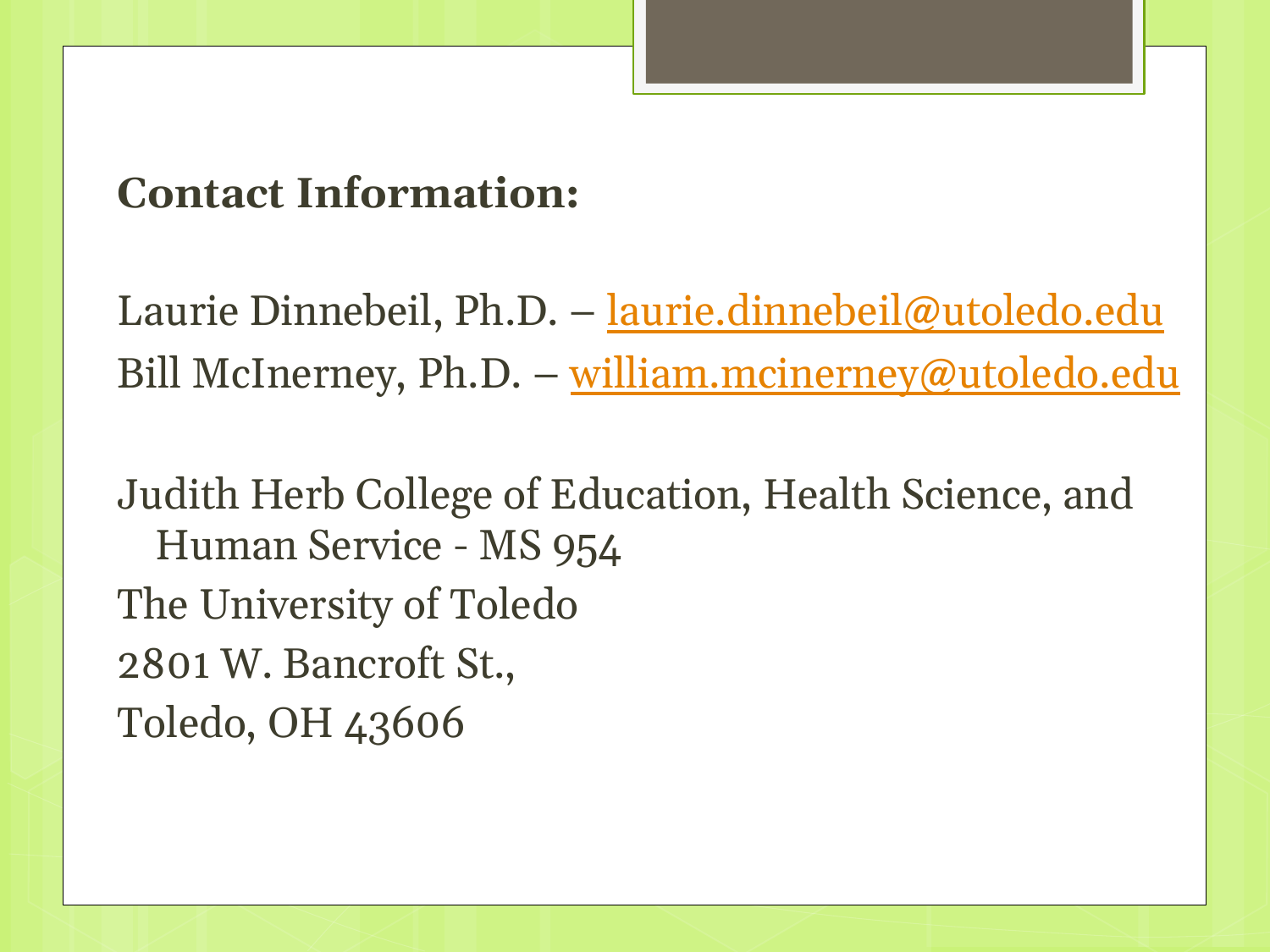

Contact Information:

Laurie Dinnebeil, Ph.D. – laurie.dinnebeil@utoledo.edu
Bill McInerney, Ph.D. – william.mcinerney@utoledo.edu

Judith Herb College of Education, Health Science, and Human Service - MS 954
The University of Toledo
2801 W. Bancroft St.,
Toledo, OH 43606